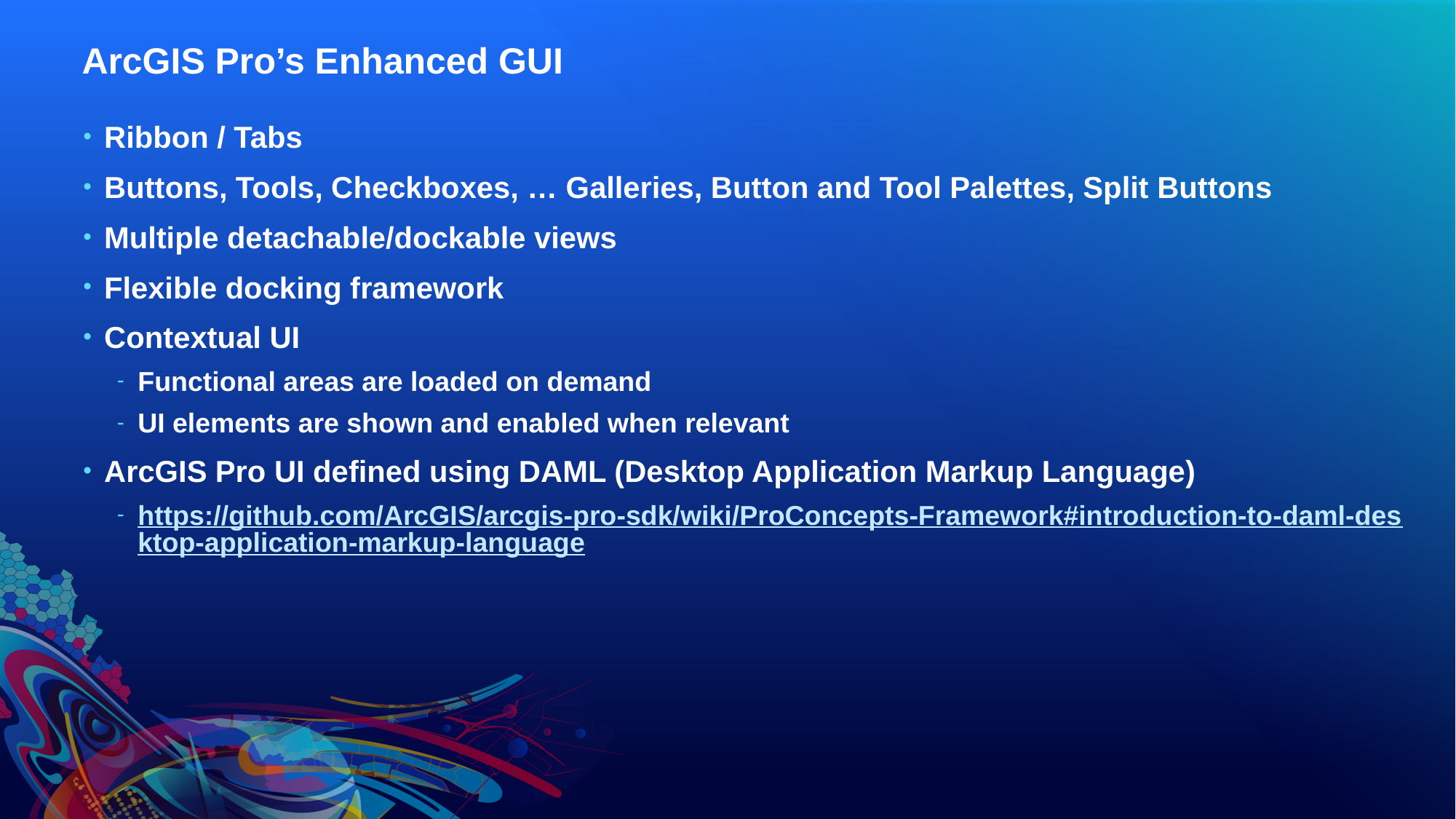

# ArcGIS Pro’s Enhanced GUI
Ribbon / Tabs
Buttons, Tools, Checkboxes, … Galleries, Button and Tool Palettes, Split Buttons
Multiple detachable/dockable views
Flexible docking framework
Contextual UI
Functional areas are loaded on demand
UI elements are shown and enabled when relevant
ArcGIS Pro UI defined using DAML (Desktop Application Markup Language)
https://github.com/ArcGIS/arcgis-pro-sdk/wiki/ProConcepts-Framework#introduction-to-daml-desktop-application-markup-language